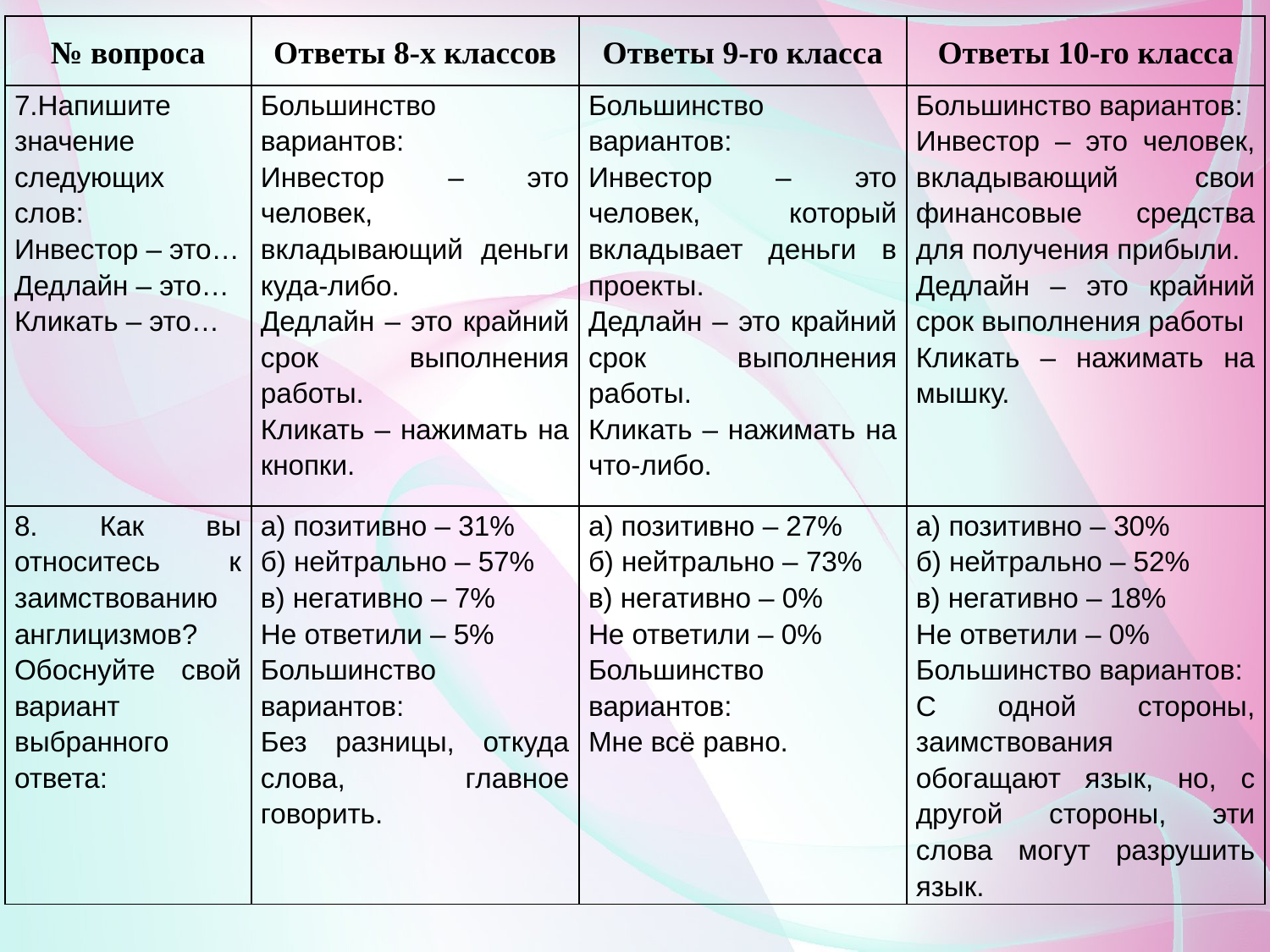

| № вопроса | Ответы 8-х классов | Ответы 9-го класса | Ответы 10-го класса |
| --- | --- | --- | --- |
| 7.Напишите значение следующих слов: Инвестор – это… Дедлайн – это… Кликать – это… | Большинство вариантов: Инвестор – это человек, вкладывающий деньги куда-либо. Дедлайн – это крайний срок выполнения работы. Кликать – нажимать на кнопки. | Большинство вариантов: Инвестор – это человек, который вкладывает деньги в проекты. Дедлайн – это крайний срок выполнения работы. Кликать – нажимать на что-либо. | Большинство вариантов: Инвестор – это человек, вкладывающий свои финансовые средства для получения прибыли. Дедлайн – это крайний срок выполнения работы Кликать – нажимать на мышку. |
| 8. Как вы относитесь к заимствованию англицизмов? Обоснуйте свой вариант выбранного ответа: | а) позитивно – 31% б) нейтрально – 57% в) негативно – 7% Не ответили – 5% Большинство вариантов: Без разницы, откуда слова, главное говорить. | а) позитивно – 27% б) нейтрально – 73% в) негативно – 0% Не ответили – 0% Большинство вариантов: Мне всё равно. | а) позитивно – 30% б) нейтрально – 52% в) негативно – 18% Не ответили – 0% Большинство вариантов: С одной стороны, заимствования обогащают язык, но, с другой стороны, эти слова могут разрушить язык. |